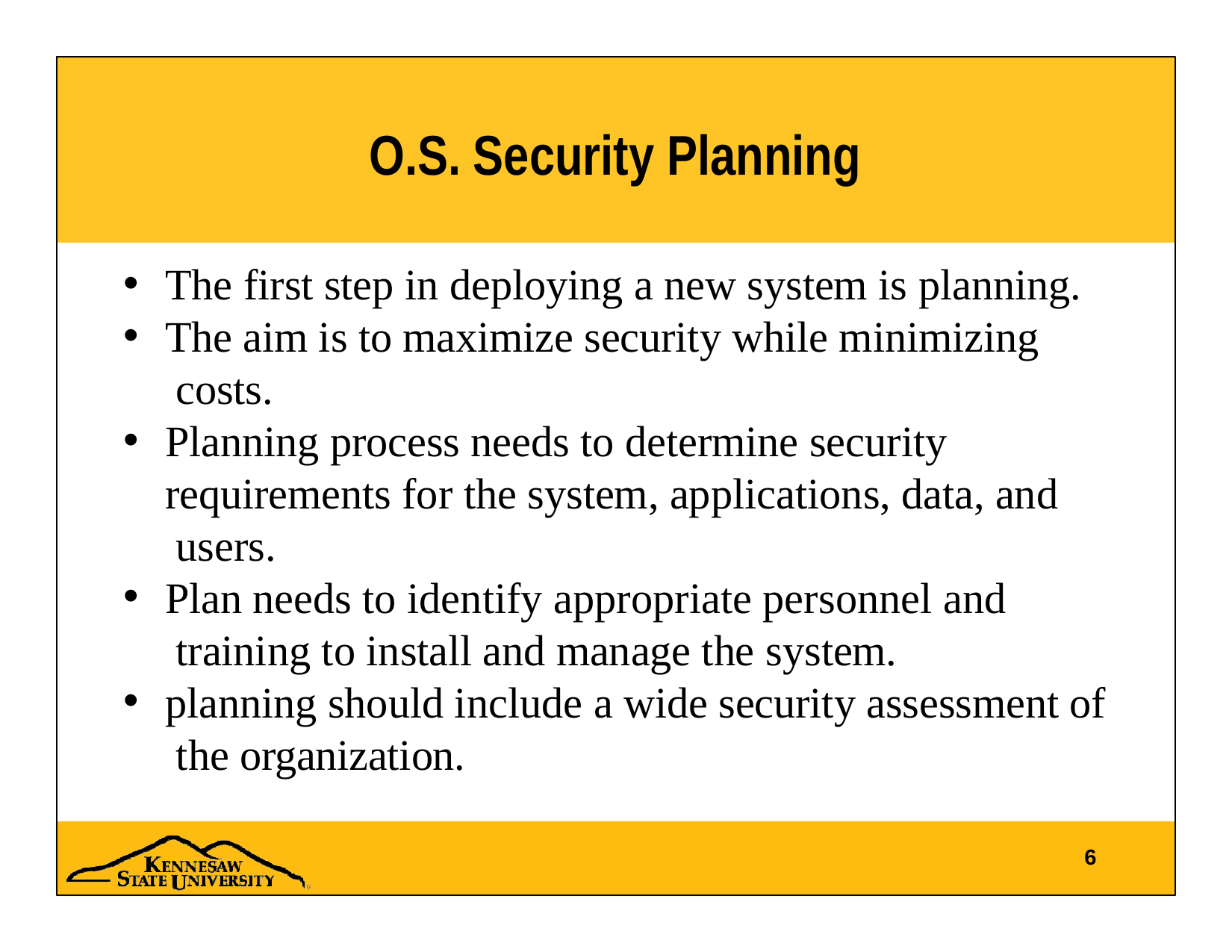

# O.S. Security Planning
The first step in deploying a new system is planning.
The aim is to maximize security while minimizing  costs.
Planning process needs to determine security  requirements for the system, applications, data, and  users.
Plan needs to identify appropriate personnel and  training to install and manage the system.
planning should include a wide security assessment of  the organization.

6